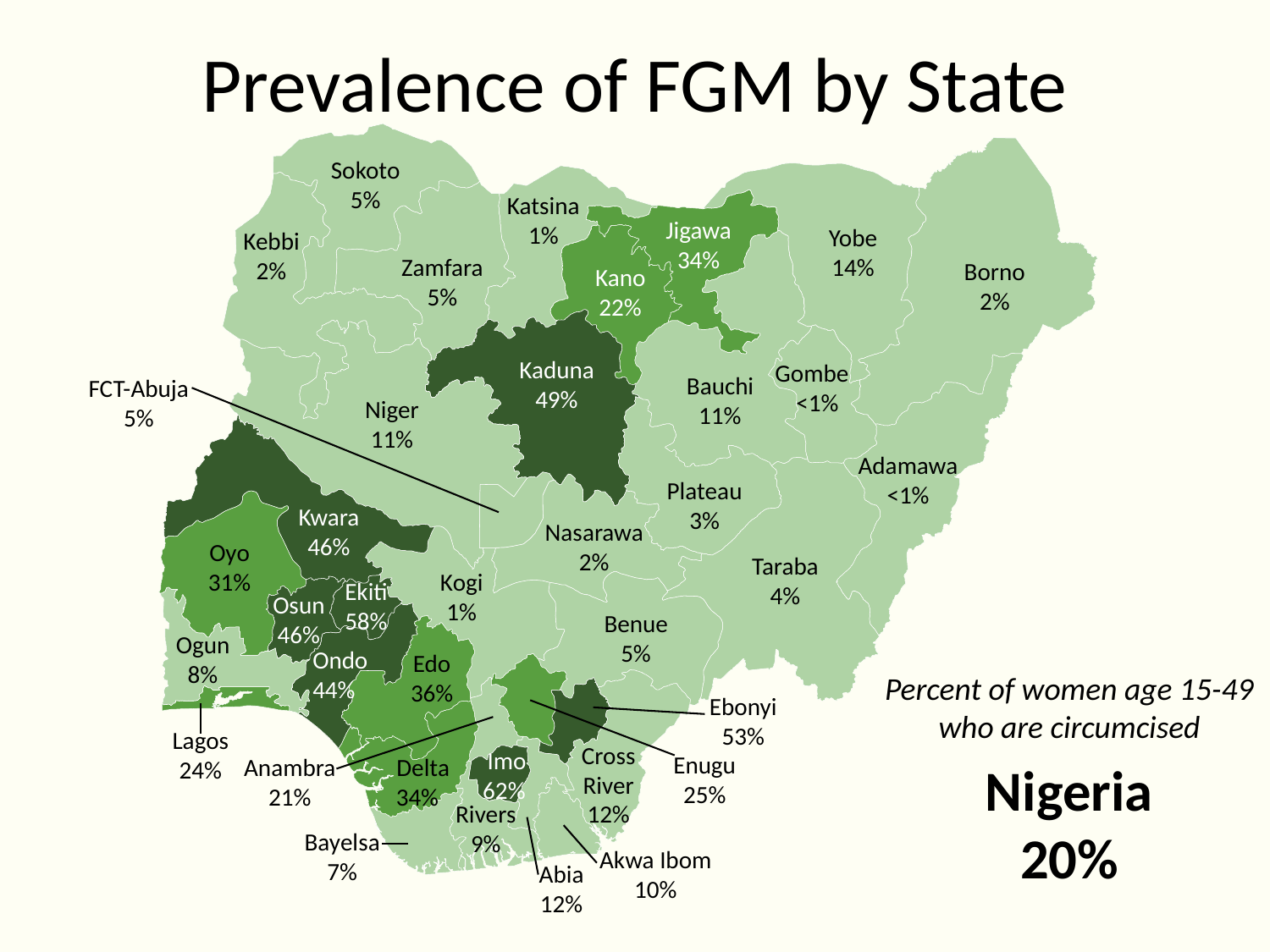

# Prevalence of FGM by State

Sokoto
5%

Katsina
1%

Jigawa
34%
Yobe
14%
Kebbi
2%

Zamfara
5%
Borno
2%
Kano
22%

Kaduna
49%
Gombe
  <1%

Bauchi
11%
FCT-Abuja
5%
Niger
11%

Adamawa
<1%

Plateau
3%

Kwara
46%
Nasarawa
2%

Oyo
31%
Taraba
4%
Kogi
1%
Ekiti
58%

Osun
46%

Benue
5%

Ogun
8%
Ondo
44%
Edo
36%

Percent of women age 15-49 who are circumcised

Ebonyi
53%

Lagos
24%
Cross
River
12%

 Imo
62%
Enugu
25%

Anambra
21%
  Delta
34%
Nigeria
20%

Rivers
9%
Bayelsa
7%
Akwa Ibom
10%
Abia
12%